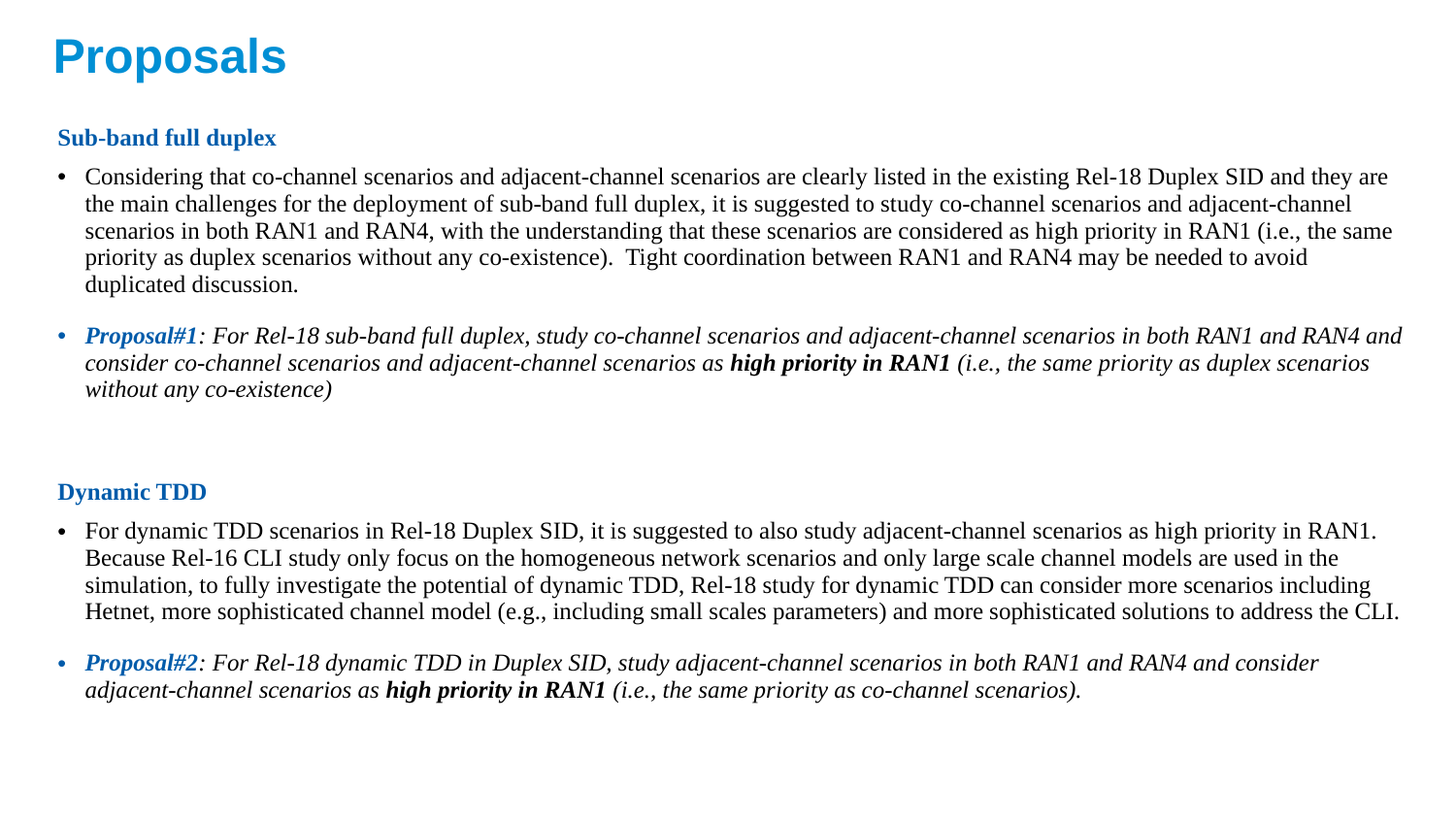

# Proposals
| Sub-band full duplex Considering that co-channel scenarios and adjacent-channel scenarios are clearly listed in the existing Rel-18 Duplex SID and they are the main challenges for the deployment of sub-band full duplex, it is suggested to study co-channel scenarios and adjacent-channel scenarios in both RAN1 and RAN4, with the understanding that these scenarios are considered as high priority in RAN1 (i.e., the same priority as duplex scenarios without any co-existence). Tight coordination between RAN1 and RAN4 may be needed to avoid duplicated discussion. Proposal#1: For Rel-18 sub-band full duplex, study co-channel scenarios and adjacent-channel scenarios in both RAN1 and RAN4 and consider co-channel scenarios and adjacent-channel scenarios as high priority in RAN1 (i.e., the same priority as duplex scenarios without any co-existence) Dynamic TDD For dynamic TDD scenarios in Rel-18 Duplex SID, it is suggested to also study adjacent-channel scenarios as high priority in RAN1. Because Rel-16 CLI study only focus on the homogeneous network scenarios and only large scale channel models are used in the simulation, to fully investigate the potential of dynamic TDD, Rel-18 study for dynamic TDD can consider more scenarios including Hetnet, more sophisticated channel model (e.g., including small scales parameters) and more sophisticated solutions to address the CLI. Proposal#2: For Rel-18 dynamic TDD in Duplex SID, study adjacent-channel scenarios in both RAN1 and RAN4 and consider adjacent-channel scenarios as high priority in RAN1 (i.e., the same priority as co-channel scenarios). |
| --- |